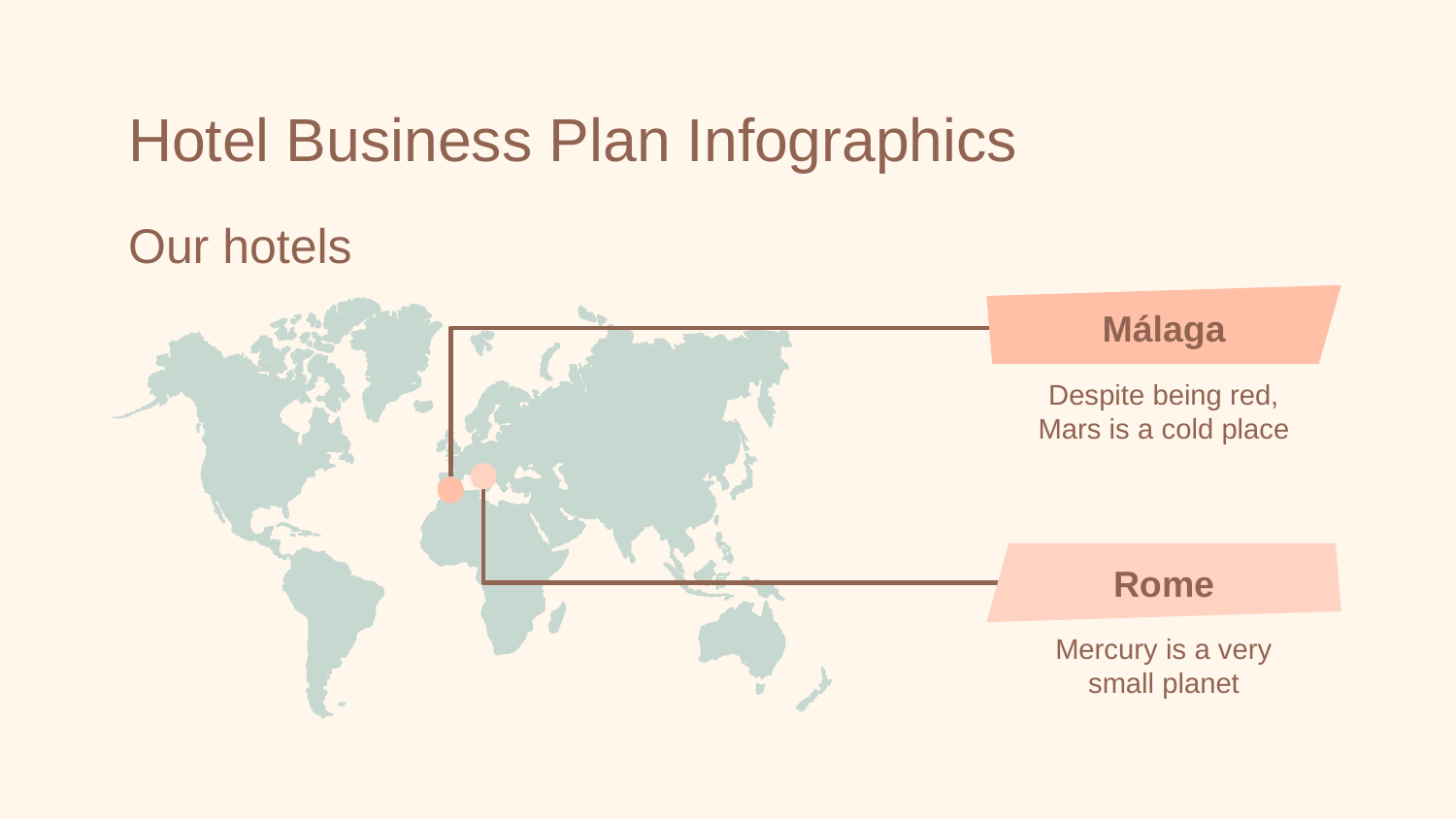

# Hotel Business Plan Infographics
Our hotels

Málaga
Despite being red, Mars is a cold place

Rome
Mercury is a very small planet